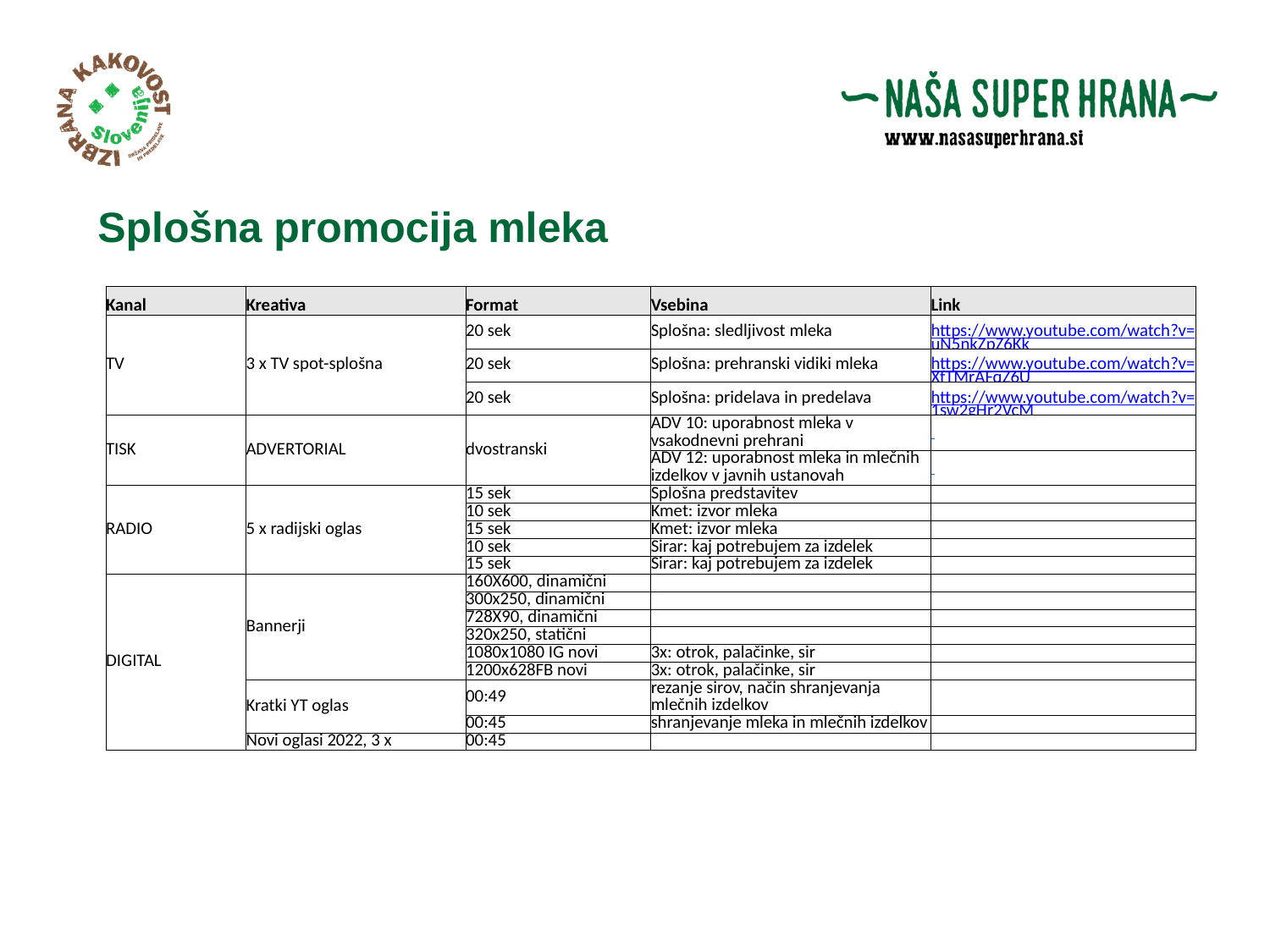

# Splošna promocija mleka

| Kanal | Kreativa | Format | Vsebina | Link |
| --- | --- | --- | --- | --- |
| TV | 3 x TV spot-splošna | 20 sek | Splošna: sledljivost mleka | https://www.youtube.com/watch?v=uN5nkZpZ6Kk |
|  |  | 20 sek | Splošna: prehranski vidiki mleka | https://www.youtube.com/watch?v=XfTMrAFqZ6U |
|  |  | 20 sek | Splošna: pridelava in predelava | https://www.youtube.com/watch?v=1sw2gHr2VcM |
| TISK | ADVERTORIAL | dvostranski | ADV 10: uporabnost mleka v vsakodnevni prehrani |  |
|  |  |  | ADV 12: uporabnost mleka in mlečnih izdelkov v javnih ustanovah |  |
| RADIO | 5 x radijski oglas | 15 sek | Splošna predstavitev |  |
|  |  | 10 sek | Kmet: izvor mleka |  |
|  |  | 15 sek | Kmet: izvor mleka |  |
|  |  | 10 sek | Sirar: kaj potrebujem za izdelek |  |
|  |  | 15 sek | Sirar: kaj potrebujem za izdelek |  |
| DIGITAL | Bannerji | 160X600, dinamični |  |  |
|  |  | 300x250, dinamični |  |  |
|  |  | 728X90, dinamični |  |  |
|  |  | 320x250, statični |  |  |
|  |  | 1080x1080 IG novi | 3x: otrok, palačinke, sir |  |
|  |  | 1200x628FB novi | 3x: otrok, palačinke, sir |  |
|  | Kratki YT oglas | 00:49 | rezanje sirov, način shranjevanja mlečnih izdelkov |  |
|  |  | 00:45 | shranjevanje mleka in mlečnih izdelkov |  |
|  | Novi oglasi 2022, 3 x | 00:45 |  |  |